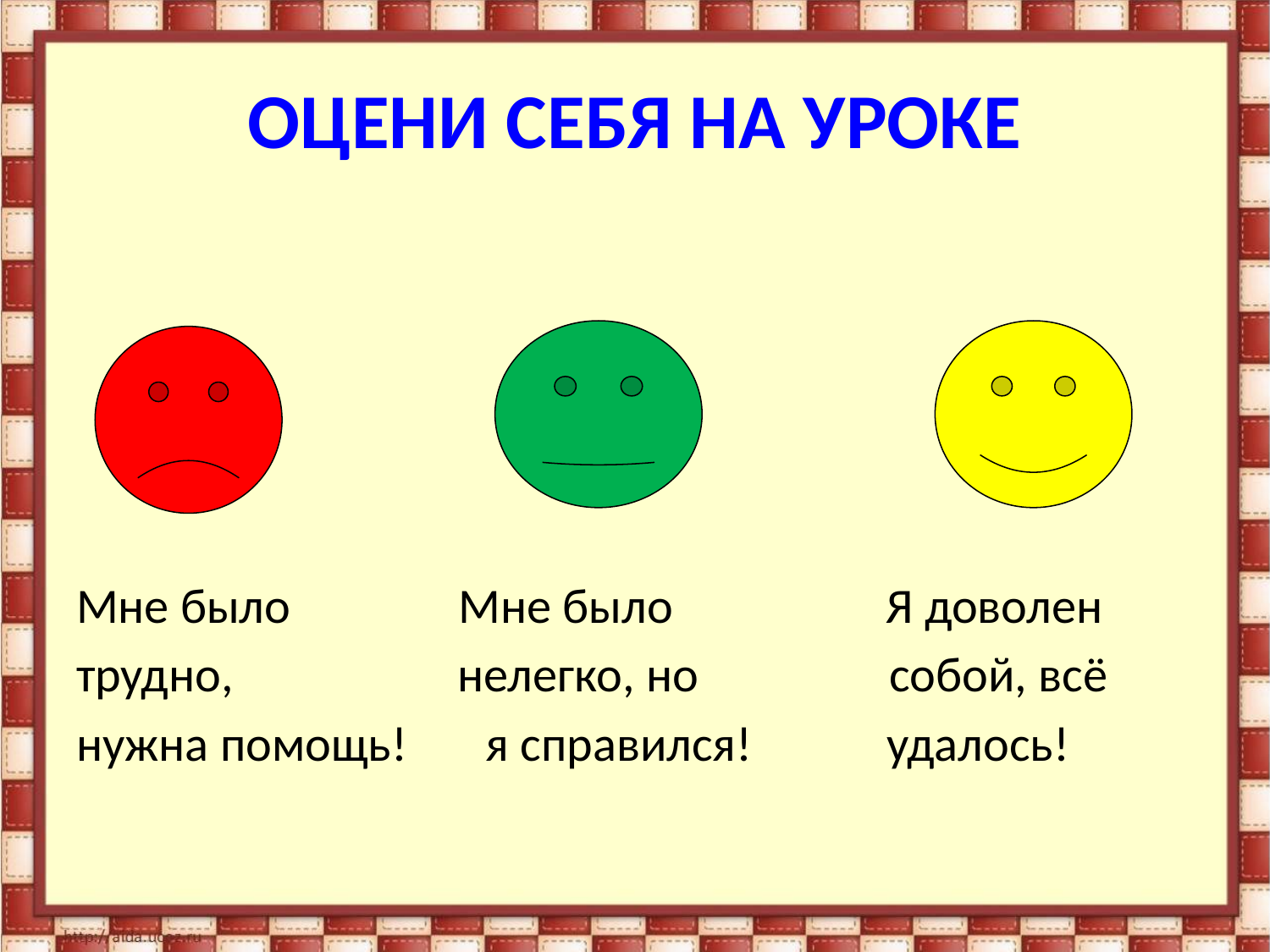

# ОЦЕНИ СЕБЯ НА УРОКЕ

Мне было               Мне было                   Я доволен
трудно,                    нелегко, но                 собой, всё
нужна помощь!       я справился!            удалось!